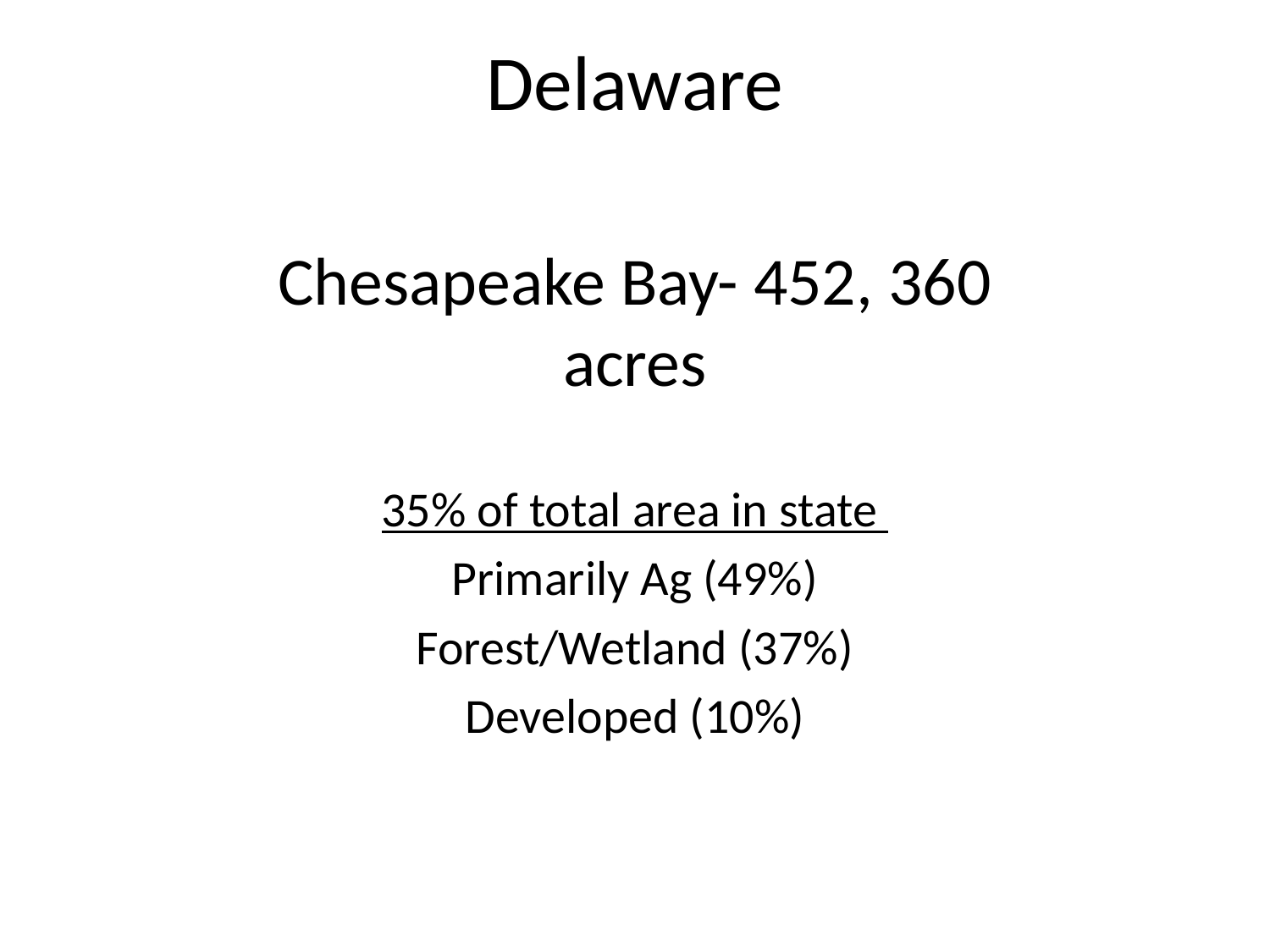

# Delaware

Chesapeake Bay- 452, 360 acres

35% of total area in state
Primarily Ag (49%)
Forest/Wetland (37%)
Developed (10%)